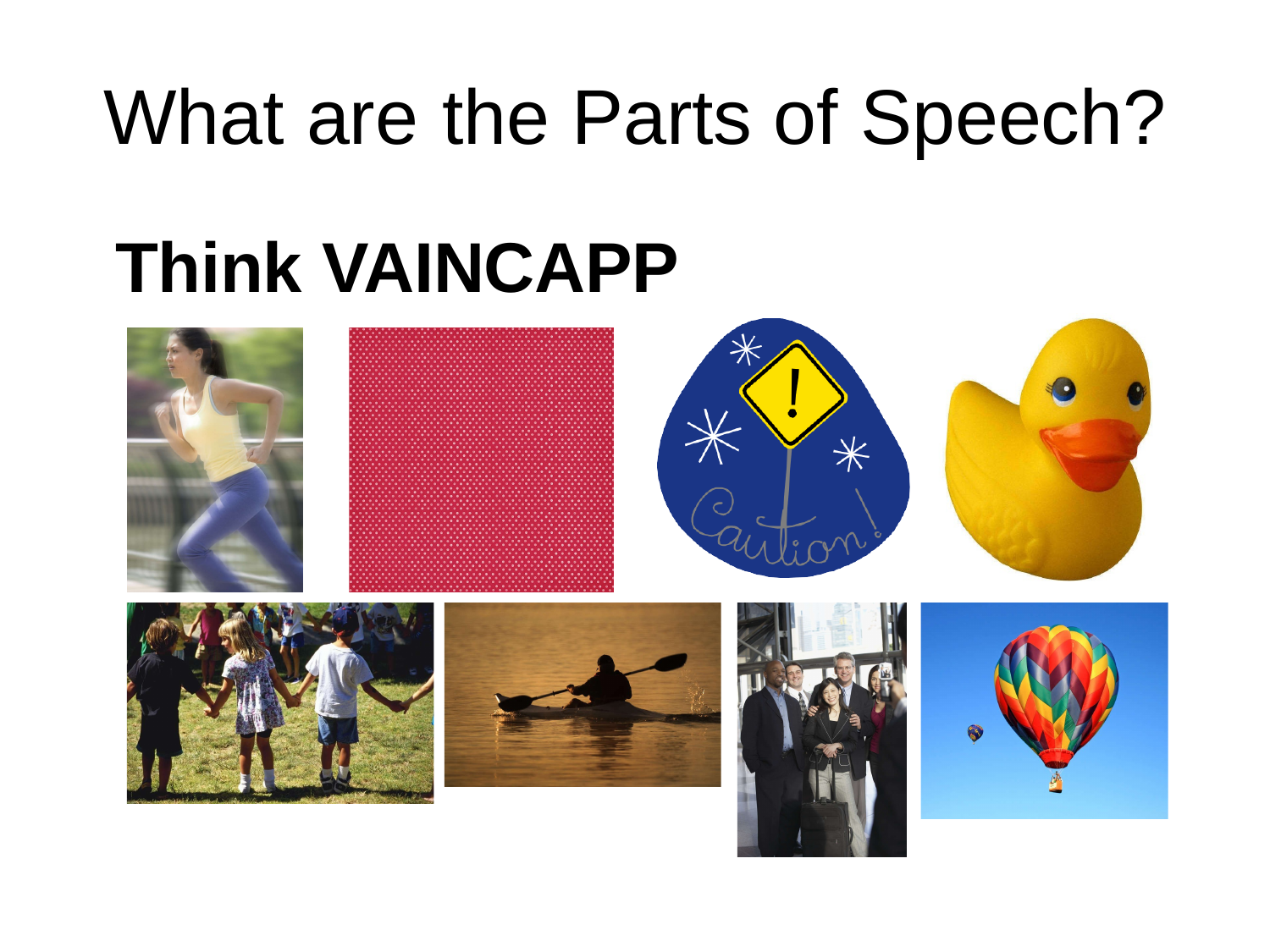

# What are	the Parts of Speech?
Think VAINCAPP